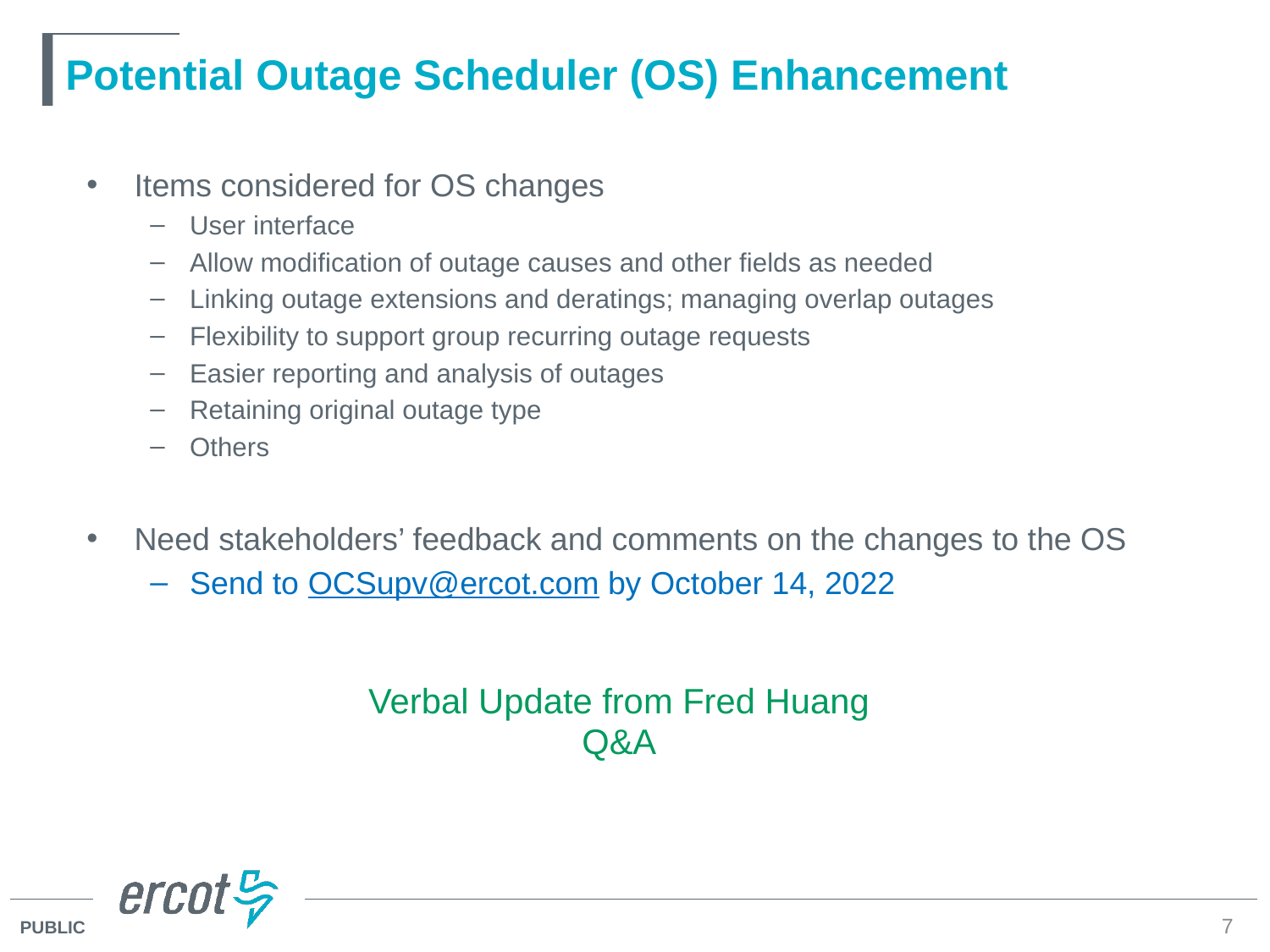

# Potential Outage Scheduler (OS) Enhancement
Items considered for OS changes
User interface
Allow modification of outage causes and other fields as needed
Linking outage extensions and deratings; managing overlap outages
Flexibility to support group recurring outage requests
Easier reporting and analysis of outages
Retaining original outage type
Others

Need stakeholders’ feedback and comments on the changes to the OS
Send to OCSupv@ercot.com by October 14, 2022

Verbal Update from Fred Huang
Q&A
7